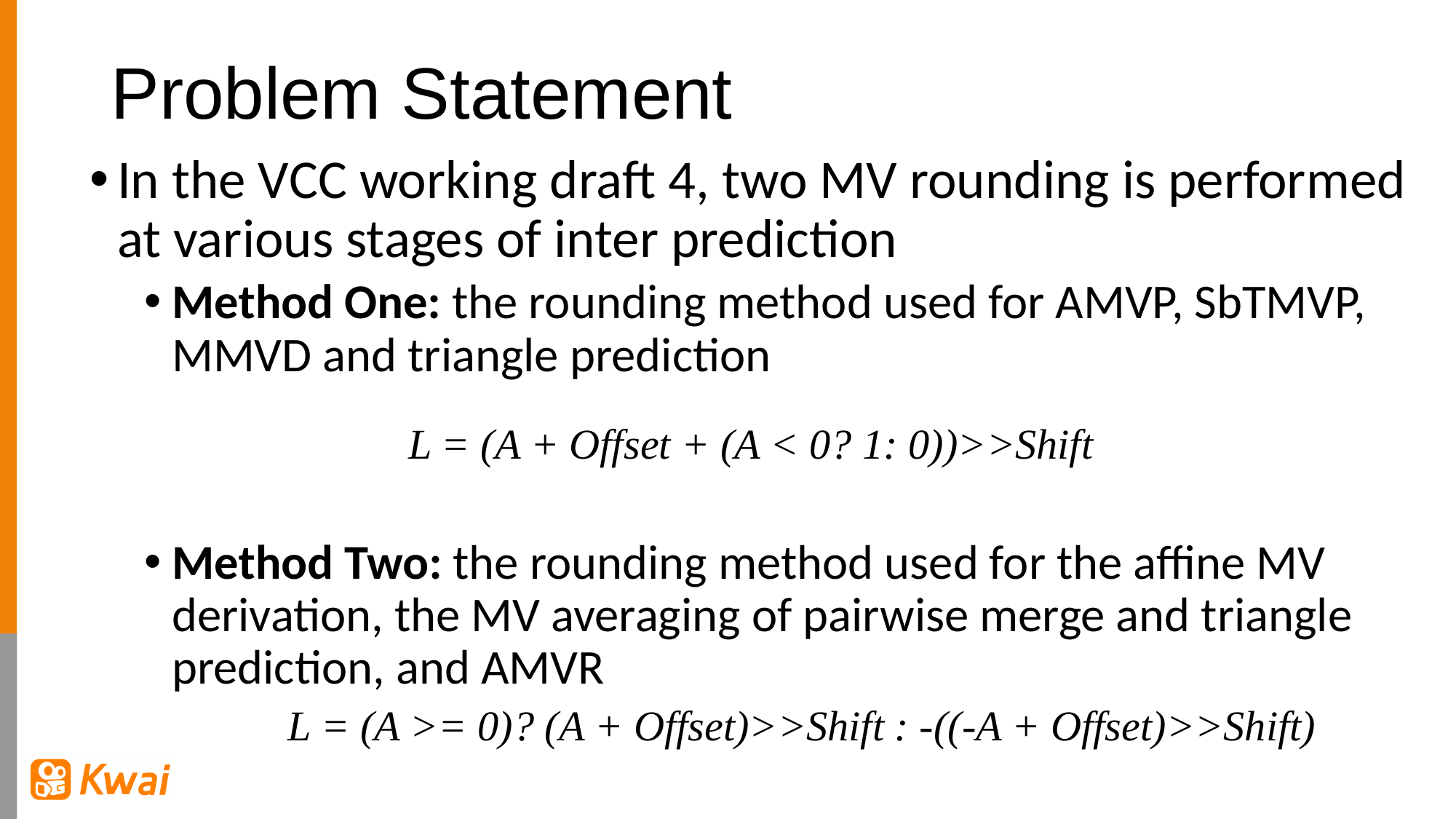

# Problem Statement
In the VCC working draft 4, two MV rounding is performed at various stages of inter prediction
Method One: the rounding method used for AMVP, SbTMVP, MMVD and triangle prediction

Method Two: the rounding method used for the affine MV derivation, the MV averaging of pairwise merge and triangle prediction, and AMVR
L = (A + Offset + (A < 0? 1: 0))>>Shift

L = (A >= 0)? (A + Offset)>>Shift : -((-A + Offset)>>Shift)